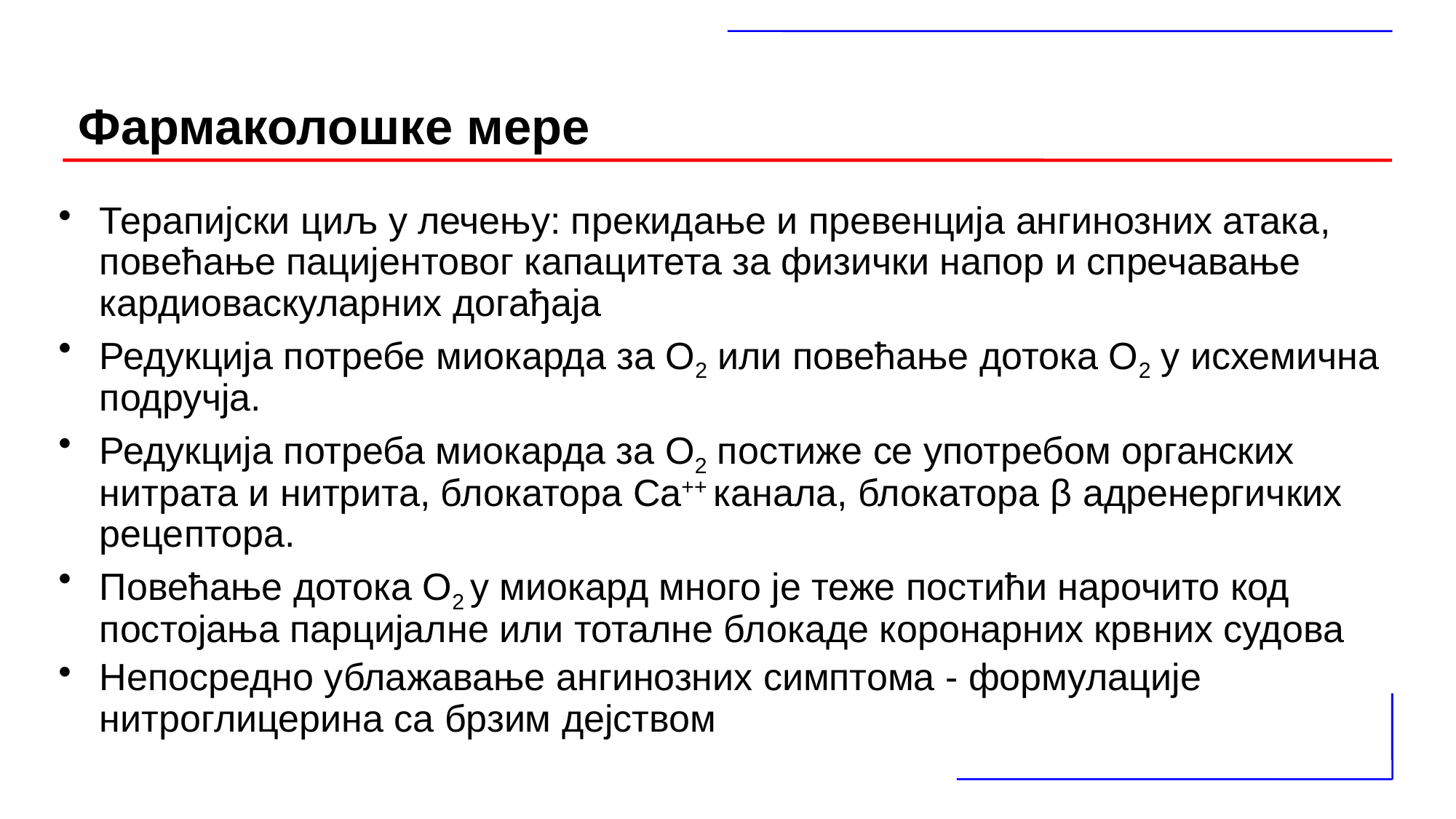

# Фармаколошке мере
Терапијски циљ у лечењу: прекидање и превенција ангинозних атака, повећање пацијентовог капацитета за физички напор и спречавање кардиоваскуларних догађаја
Редукција потребе миокарда за О2 или повећање дотока О2 у исхемична подручја.
Редукција потреба миокарда за О2 постиже се употребом органских нитрата и нитрита, блокатора Ca++ канала, блокатора β адренергичких рецептора.
Повећање дотока О2 у миокард много је теже постићи нарочито код постојања парцијалне или тоталне блокаде коронарних крвних судова
Непосредно ублажавање ангинозних симптома - формулације нитроглицерина са брзим дејством